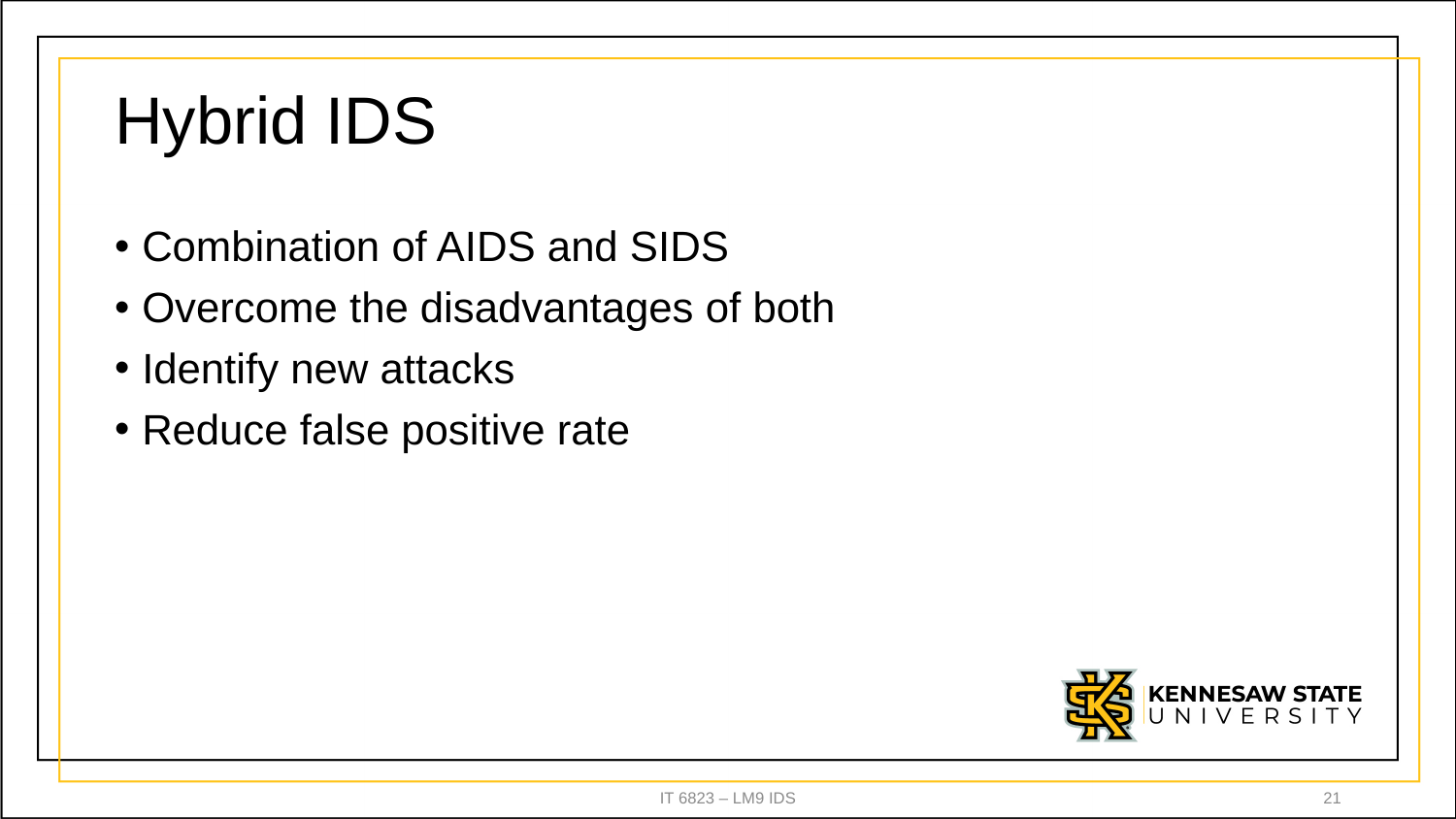

# Hybrid IDS
Combination of AIDS and SIDS
Overcome the disadvantages of both
Identify new attacks
Reduce false positive rate
IT 6823 – LM9 IDS
21